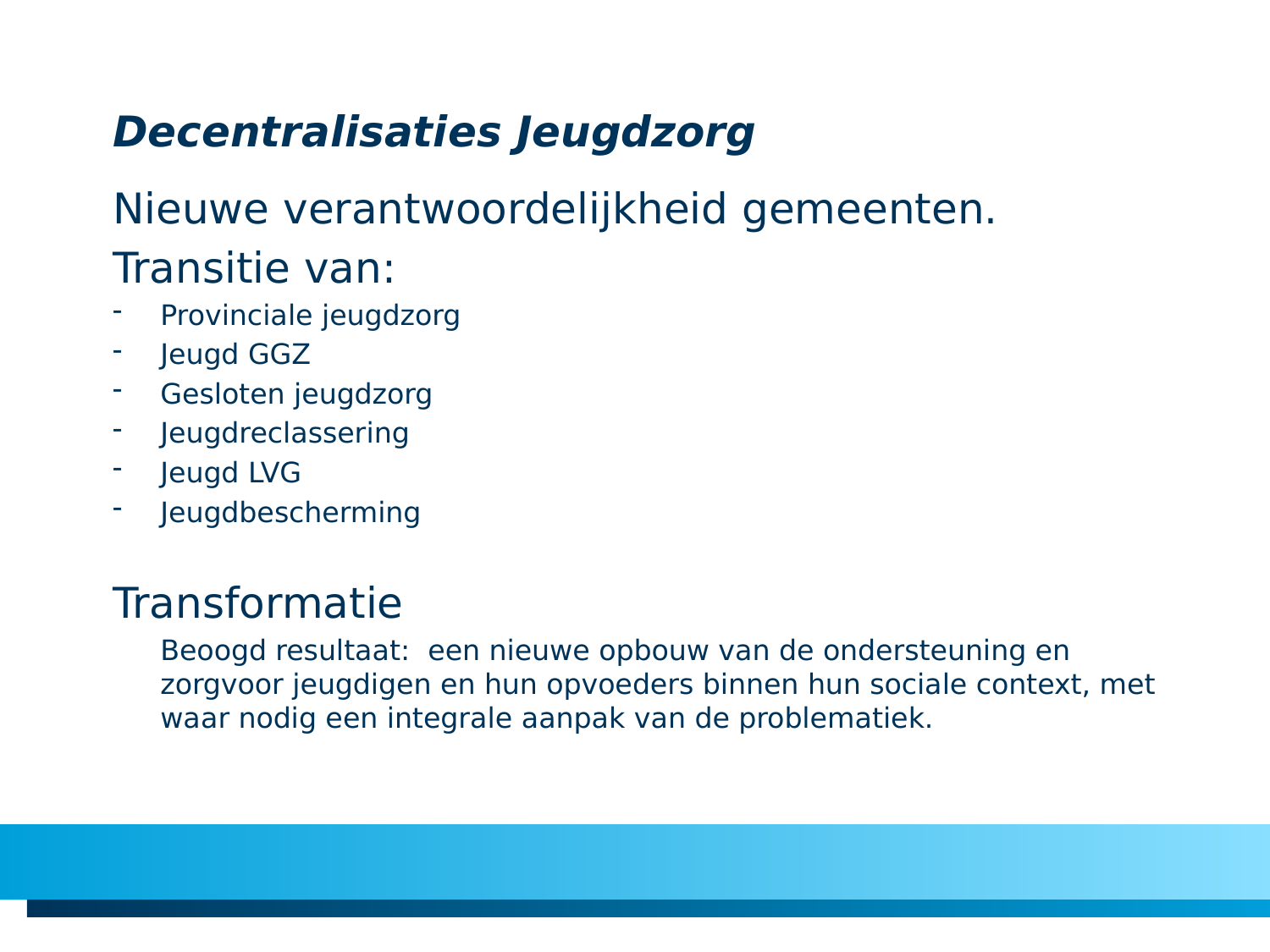

# Decentralisaties Jeugdzorg
Nieuwe verantwoordelijkheid gemeenten.
Transitie van:
Provinciale jeugdzorg
Jeugd GGZ
Gesloten jeugdzorg
Jeugdreclassering
Jeugd LVG
Jeugdbescherming

Transformatie
	Beoogd resultaat:  een nieuwe opbouw van de ondersteuning en zorgvoor jeugdigen en hun opvoeders binnen hun sociale context, met waar nodig een integrale aanpak van de problematiek.